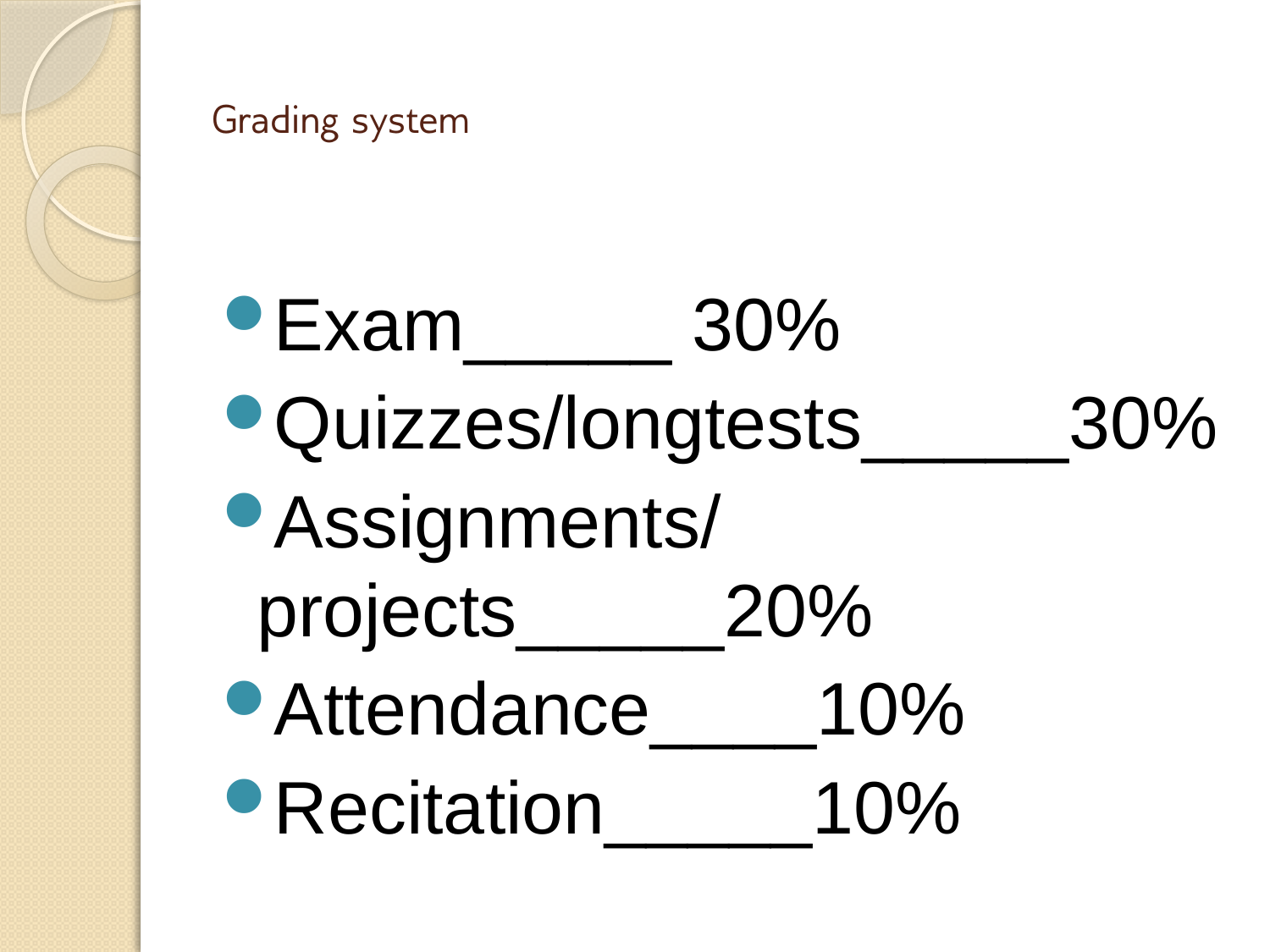

# Grading system

Exam_____ 30%
Quizzes/longtests_____30%
Assignments/projects_____20%
Attendance____10%
Recitation_____10%